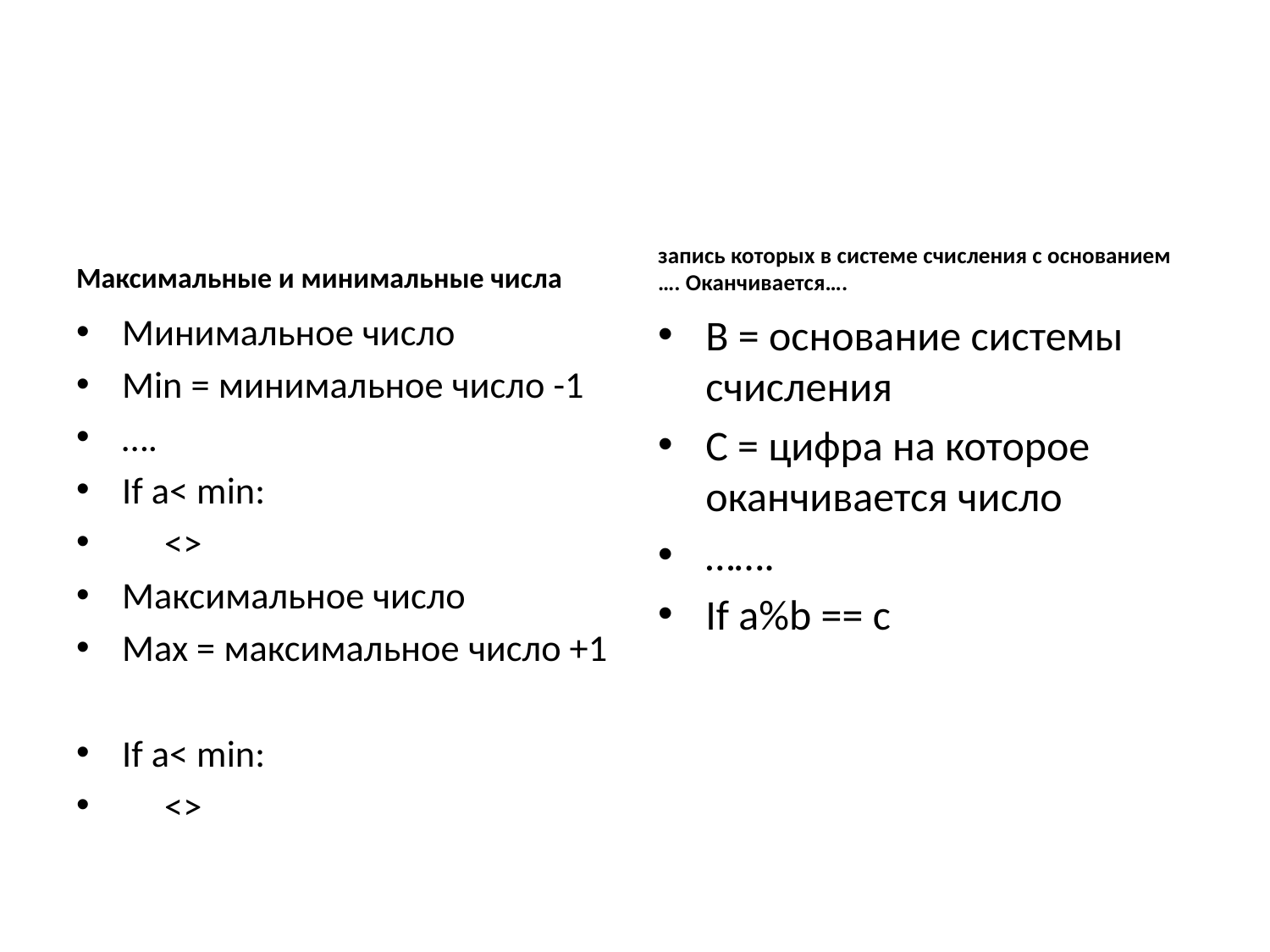

#

Максимальные и минимальные числа

запись которых в системе счисления с основанием …. Оканчивается….
Минимальное число
Min = минимальное число -1
….
If a< min:
     <>
Максимальное число
Max = максимальное число +1

If a< min:
     <>

B = основание системы счисления
C = цифра на которое оканчивается число
…….
If a%b == c